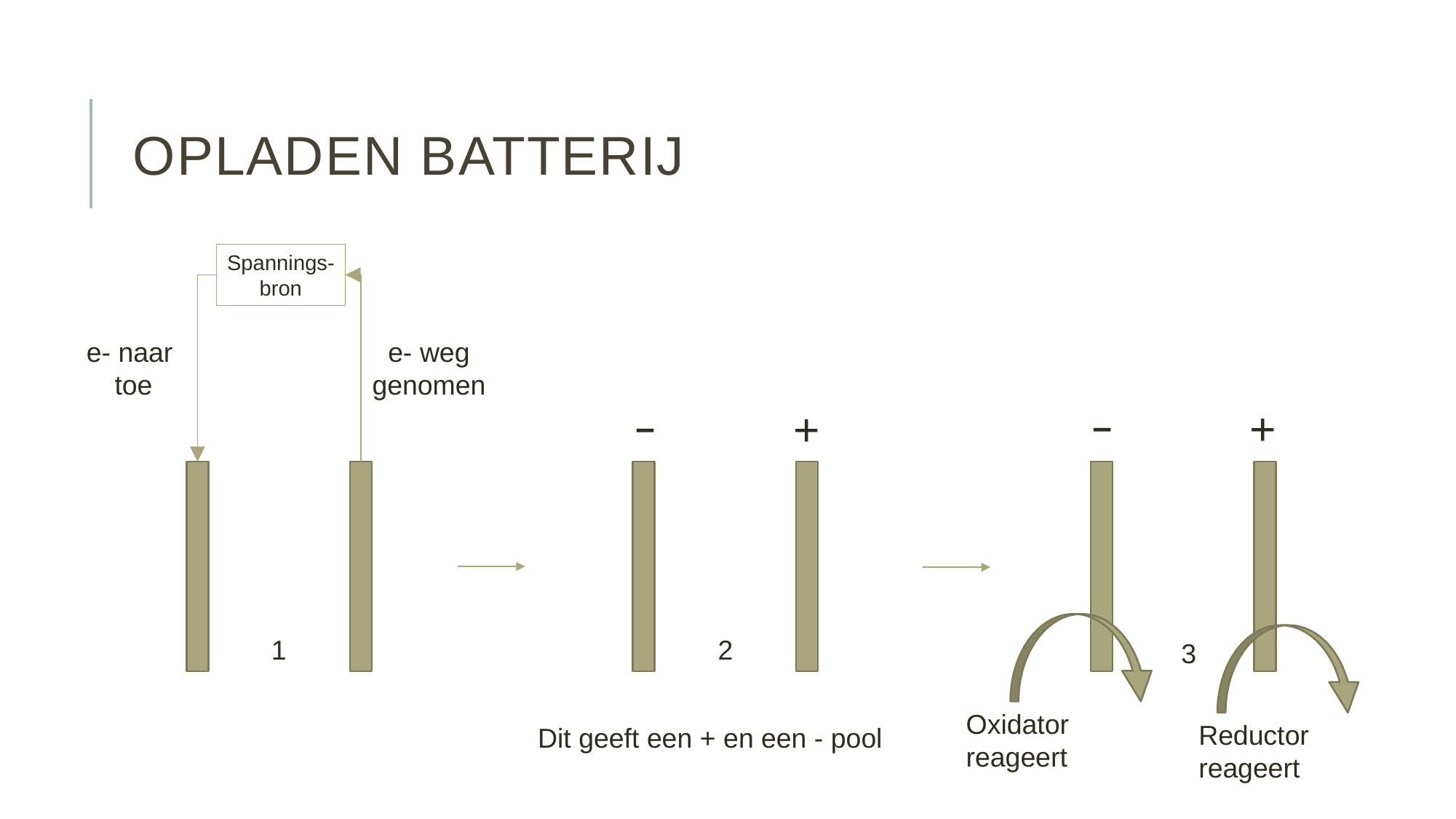

# opladen Batterij

Spannings-
bron
e- weg
genomen
e- naar
toe
−
+
−
+

1
2
3
Oxidator
reageert
Reductor
reageert
Dit geeft een + en een - pool